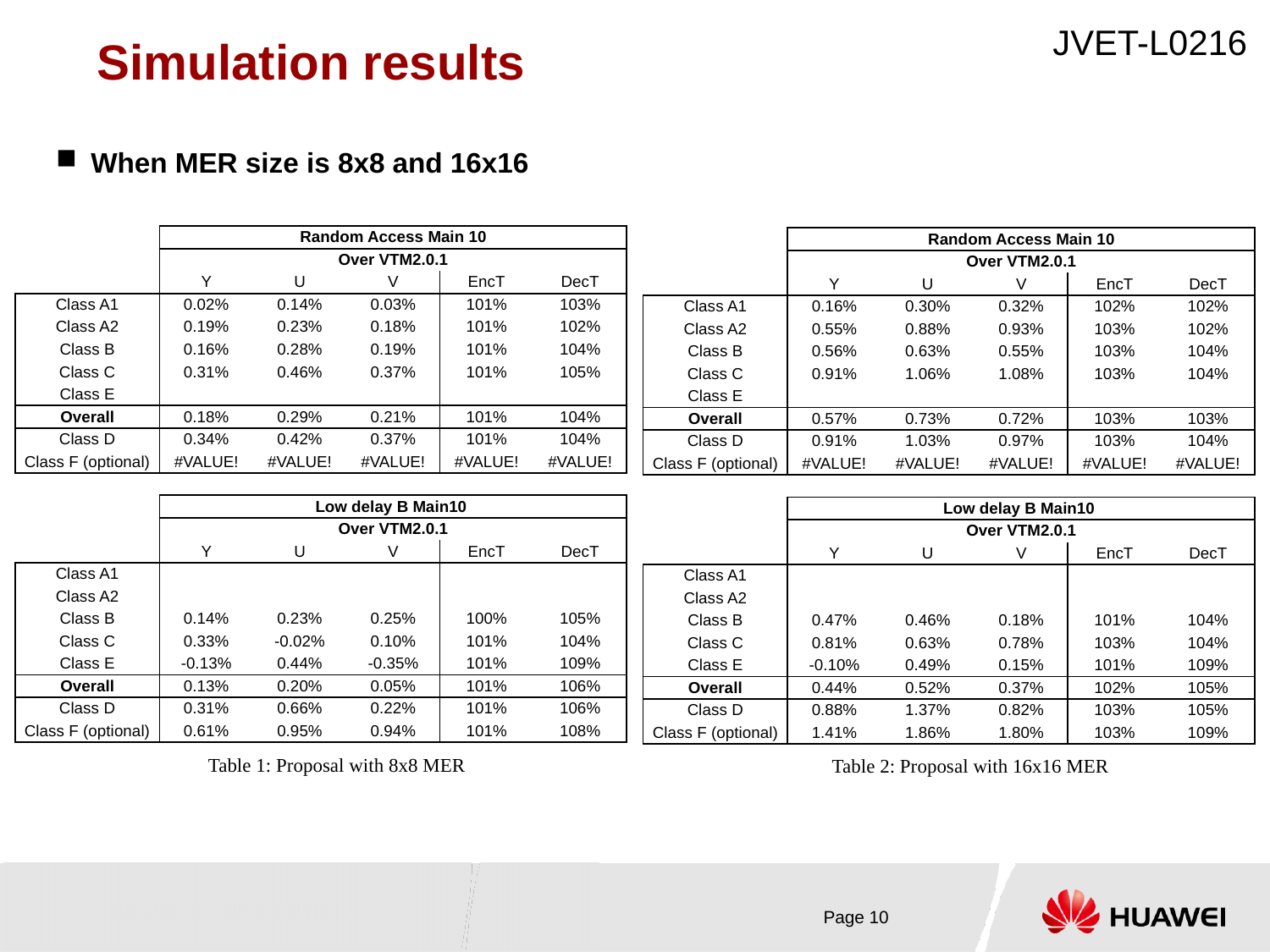

# Simulation results
When MER size is 8x8 and 16x16
|  | Random Access Main 10 |  |  |  |  |
| --- | --- | --- | --- | --- | --- |
|  | Over VTM2.0.1 |  |  |  |  |
|  | Y | U | V | EncT | DecT |
| Class A1 | 0.02% | 0.14% | 0.03% | 101% | 103% |
| Class A2 | 0.19% | 0.23% | 0.18% | 101% | 102% |
| Class B | 0.16% | 0.28% | 0.19% | 101% | 104% |
| Class C | 0.31% | 0.46% | 0.37% | 101% | 105% |
| Class E |  |  |  |  |  |
| Overall | 0.18% | 0.29% | 0.21% | 101% | 104% |
| Class D | 0.34% | 0.42% | 0.37% | 101% | 104% |
| Class F (optional) | #VALUE! | #VALUE! | #VALUE! | #VALUE! | #VALUE! |
|  |  |  |  |  |  |
|  | Low delay B Main10 |  |  |  |  |
|  | Over VTM2.0.1 |  |  |  |  |
|  | Y | U | V | EncT | DecT |
| Class A1 |  |  |  |  |  |
| Class A2 |  |  |  |  |  |
| Class B | 0.14% | 0.23% | 0.25% | 100% | 105% |
| Class C | 0.33% | -0.02% | 0.10% | 101% | 104% |
| Class E | -0.13% | 0.44% | -0.35% | 101% | 109% |
| Overall | 0.13% | 0.20% | 0.05% | 101% | 106% |
| Class D | 0.31% | 0.66% | 0.22% | 101% | 106% |
| Class F (optional) | 0.61% | 0.95% | 0.94% | 101% | 108% |
|  | Random Access Main 10 |  |  |  |  |
| --- | --- | --- | --- | --- | --- |
|  | Over VTM2.0.1 |  |  |  |  |
|  | Y | U | V | EncT | DecT |
| Class A1 | 0.16% | 0.30% | 0.32% | 102% | 102% |
| Class A2 | 0.55% | 0.88% | 0.93% | 103% | 102% |
| Class B | 0.56% | 0.63% | 0.55% | 103% | 104% |
| Class C | 0.91% | 1.06% | 1.08% | 103% | 104% |
| Class E |  |  |  |  |  |
| Overall | 0.57% | 0.73% | 0.72% | 103% | 103% |
| Class D | 0.91% | 1.03% | 0.97% | 103% | 104% |
| Class F (optional) | #VALUE! | #VALUE! | #VALUE! | #VALUE! | #VALUE! |
|  |  |  |  |  |  |
|  | Low delay B Main10 |  |  |  |  |
|  | Over VTM2.0.1 |  |  |  |  |
|  | Y | U | V | EncT | DecT |
| Class A1 |  |  |  |  |  |
| Class A2 |  |  |  |  |  |
| Class B | 0.47% | 0.46% | 0.18% | 101% | 104% |
| Class C | 0.81% | 0.63% | 0.78% | 103% | 104% |
| Class E | -0.10% | 0.49% | 0.15% | 101% | 109% |
| Overall | 0.44% | 0.52% | 0.37% | 102% | 105% |
| Class D | 0.88% | 1.37% | 0.82% | 103% | 105% |
| Class F (optional) | 1.41% | 1.86% | 1.80% | 103% | 109% |
Table 1: Proposal with 8x8 MER
Table 2: Proposal with 16x16 MER

Page 10